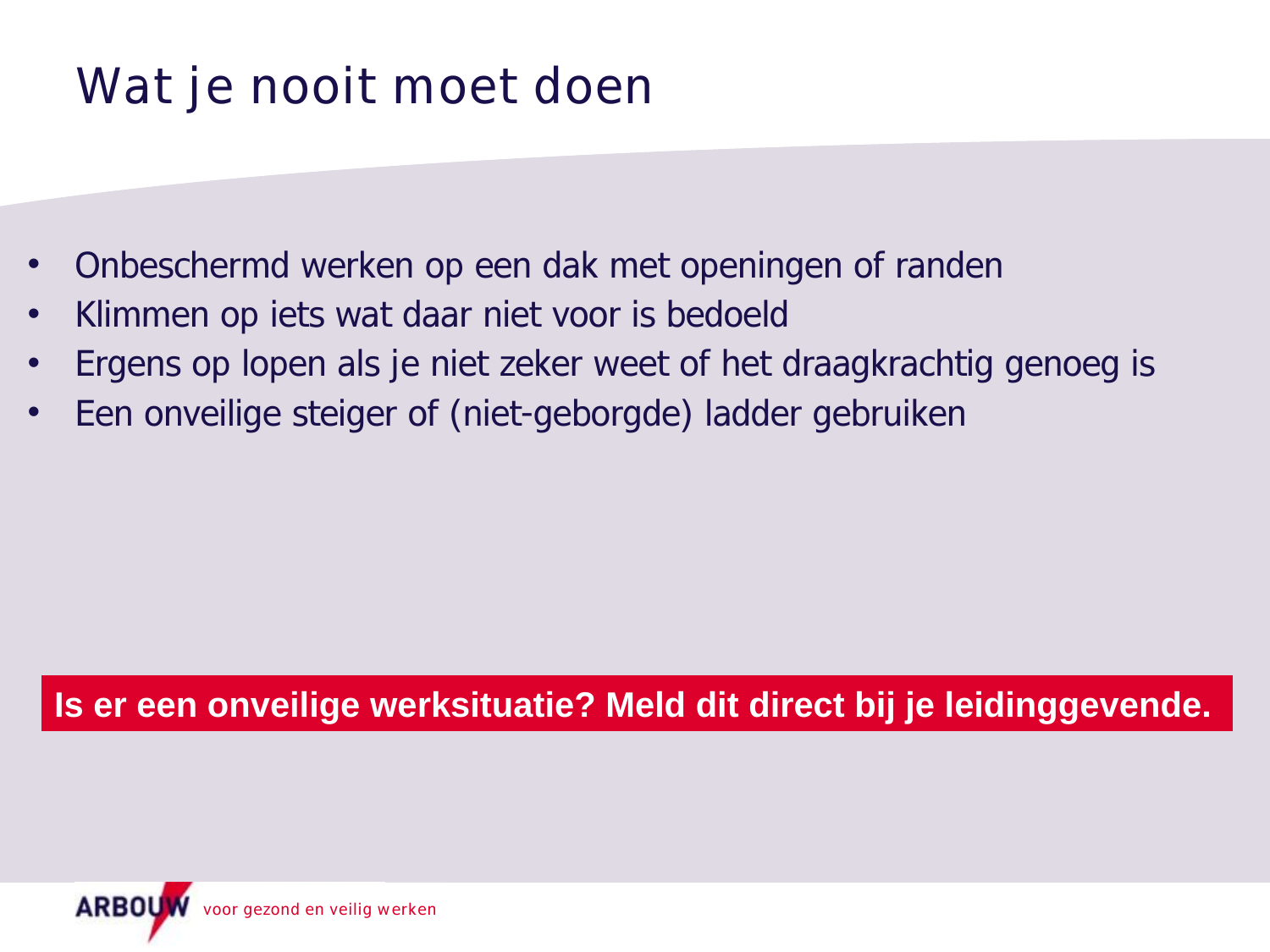

# Wat je nooit moet doen
Onbeschermd werken op een dak met openingen of randen
Klimmen op iets wat daar niet voor is bedoeld
Ergens op lopen als je niet zeker weet of het draagkrachtig genoeg is
Een onveilige steiger of (niet-geborgde) ladder gebruiken

Is er een onveilige werksituatie? Meld dit direct bij je leidinggevende.